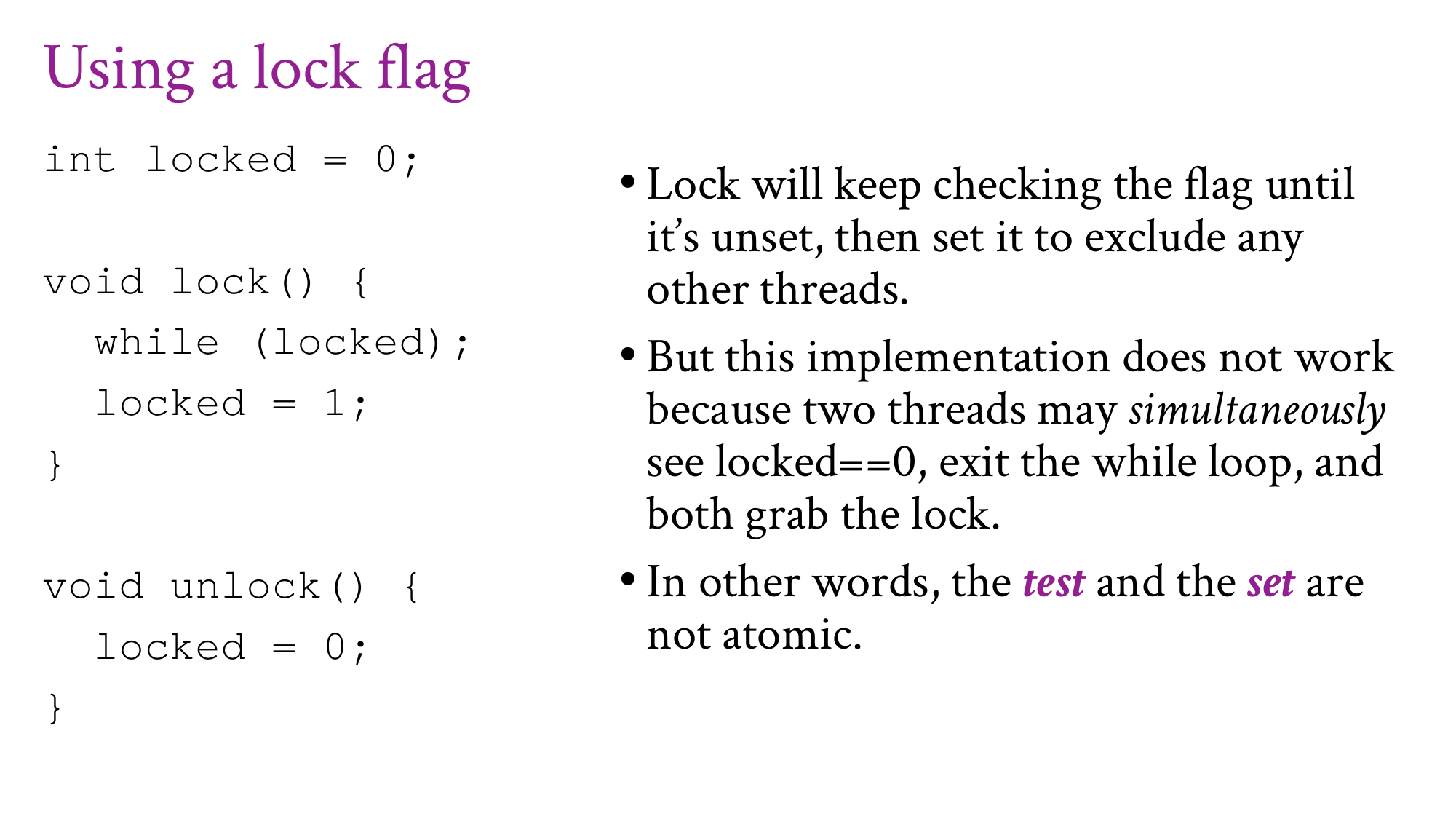

# Using a lock flag
int locked = 0;

void lock() {
  while (locked);
  locked = 1;
}

void unlock() {
  locked = 0;
}
Lock will keep checking the flag until it’s unset, then set it to exclude any other threads.
But this implementation does not work because two threads may simultaneously see locked==0, exit the while loop, and both grab the lock.
In other words, the test and the set are not atomic.